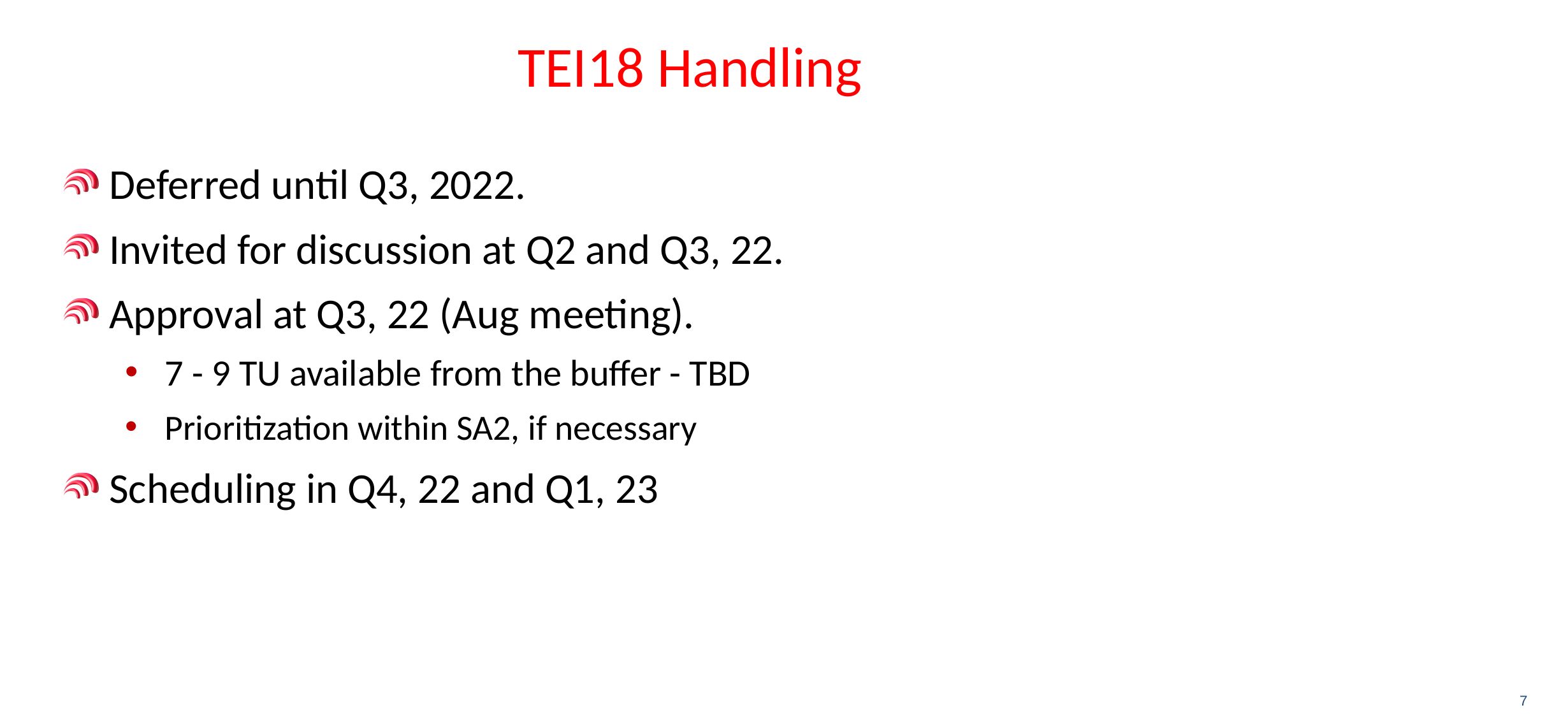

# TEI18 Handling
Deferred until Q3, 2022.
Invited for discussion at Q2 and Q3, 22.
Approval at Q3, 22 (Aug meeting).
7 - 9 TU available from the buffer - TBD
Prioritization within SA2, if necessary
Scheduling in Q4, 22 and Q1, 23